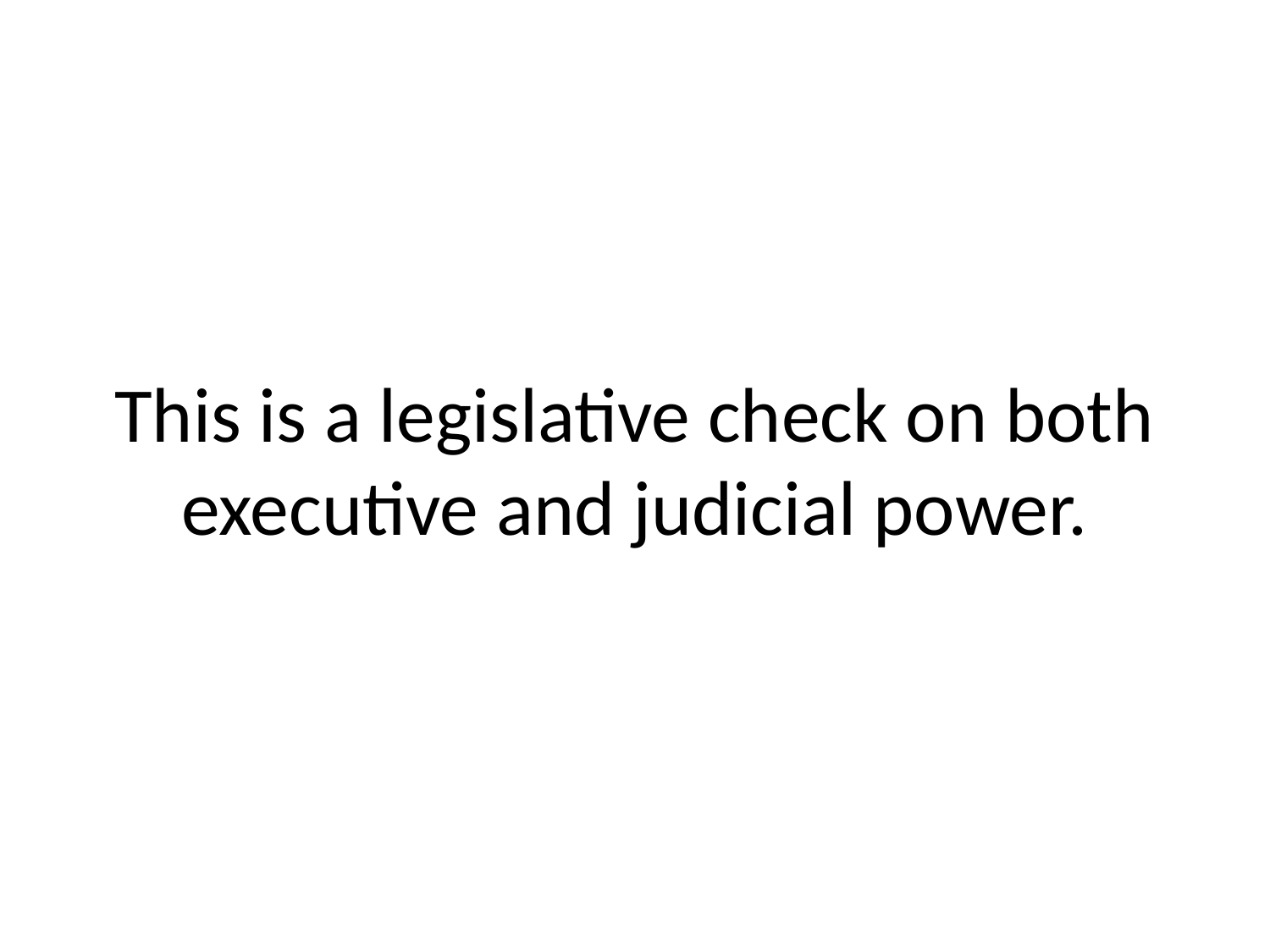

# This is a legislative check on both executive and judicial power.